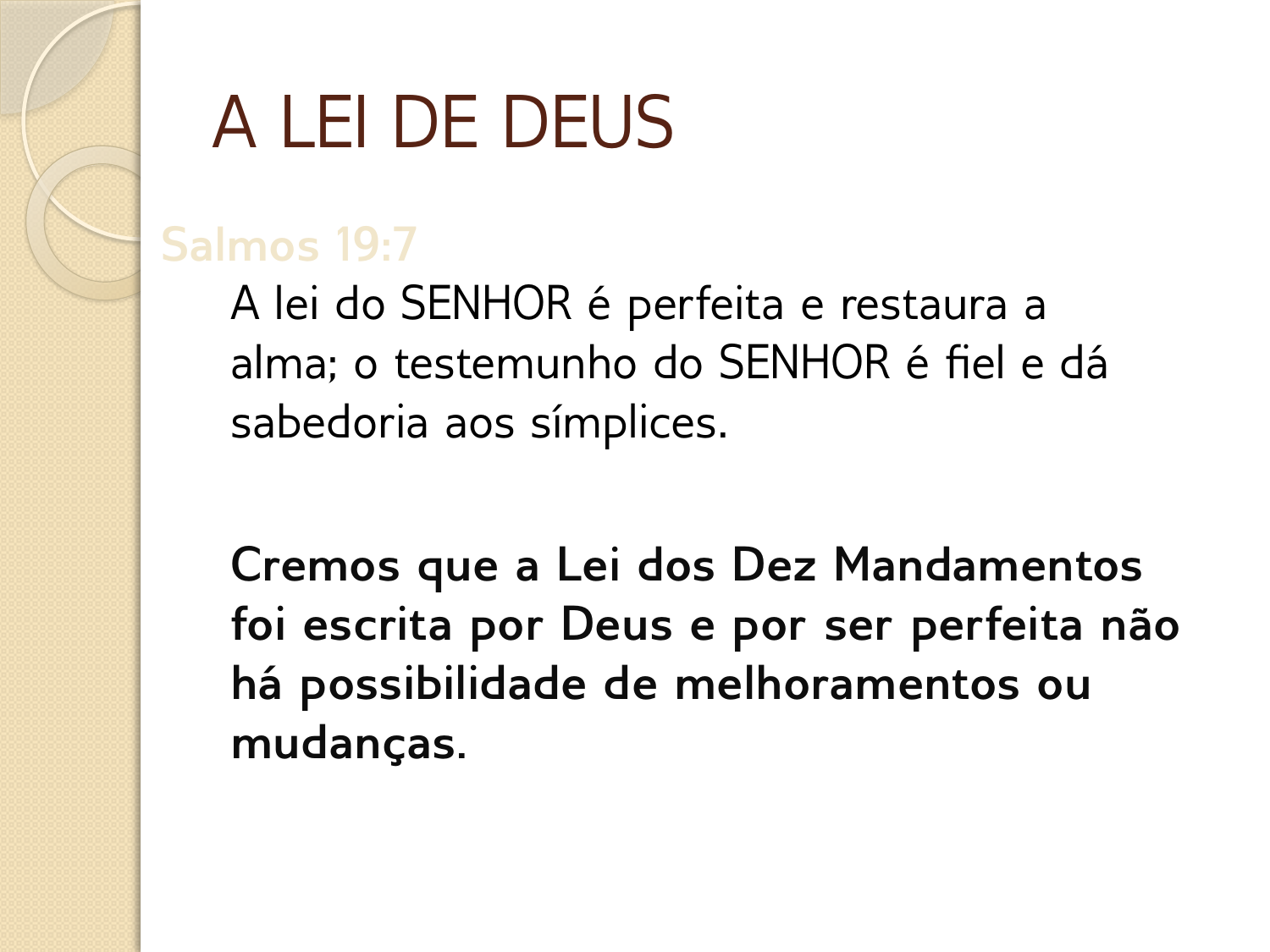

# A LEI DE DEUS
Salmos 19:7
A lei do SENHOR é perfeita e restaura a alma; o testemunho do SENHOR é fiel e dá sabedoria aos símplices.
Cremos que a Lei dos Dez Mandamentos foi escrita por Deus e por ser perfeita não há possibilidade de melhoramentos ou mudanças.